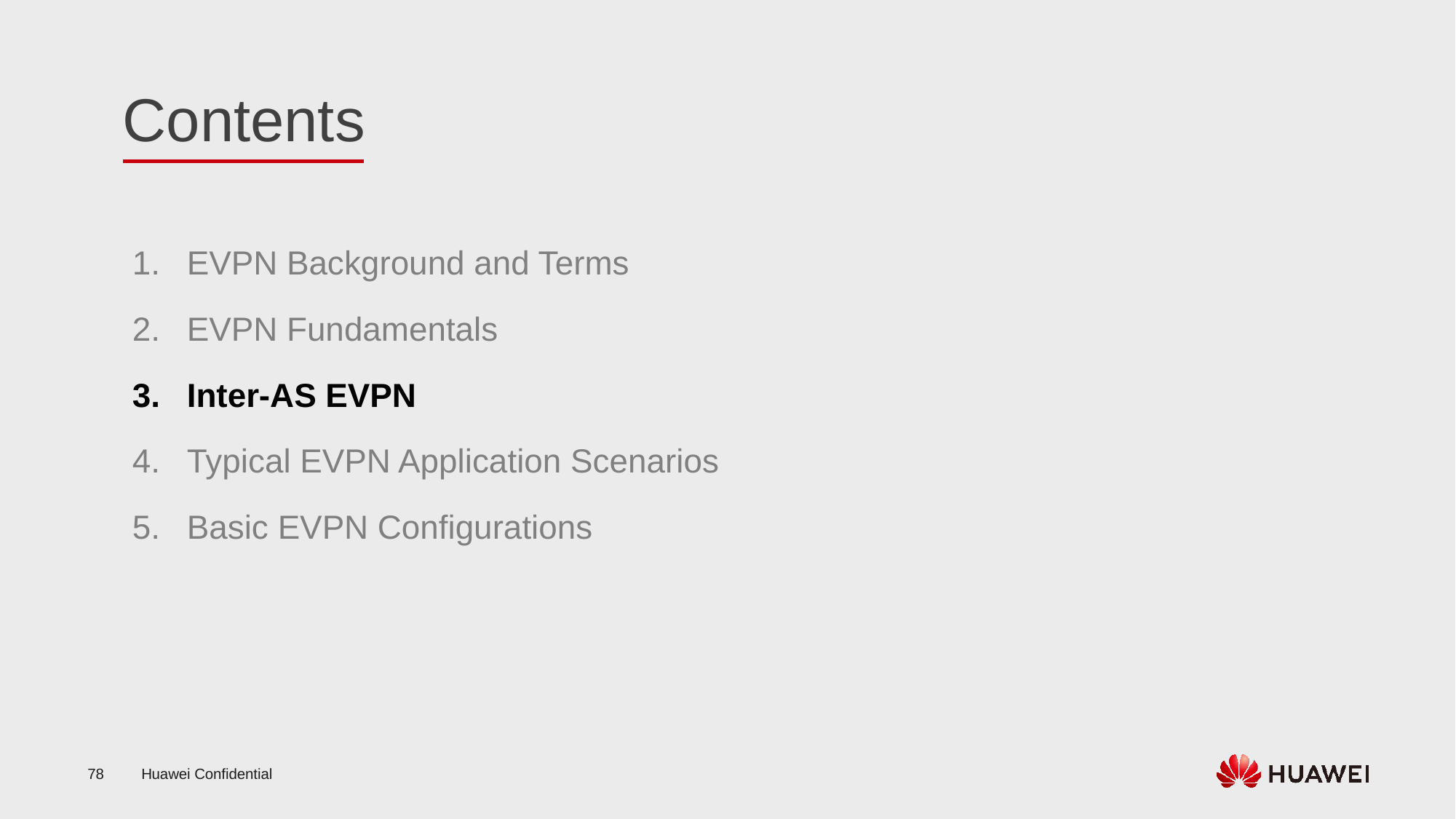

EVPN Background and Terms
EVPN Fundamentals
Inter-AS EVPN
Typical EVPN Application Scenarios
Basic EVPN Configurations